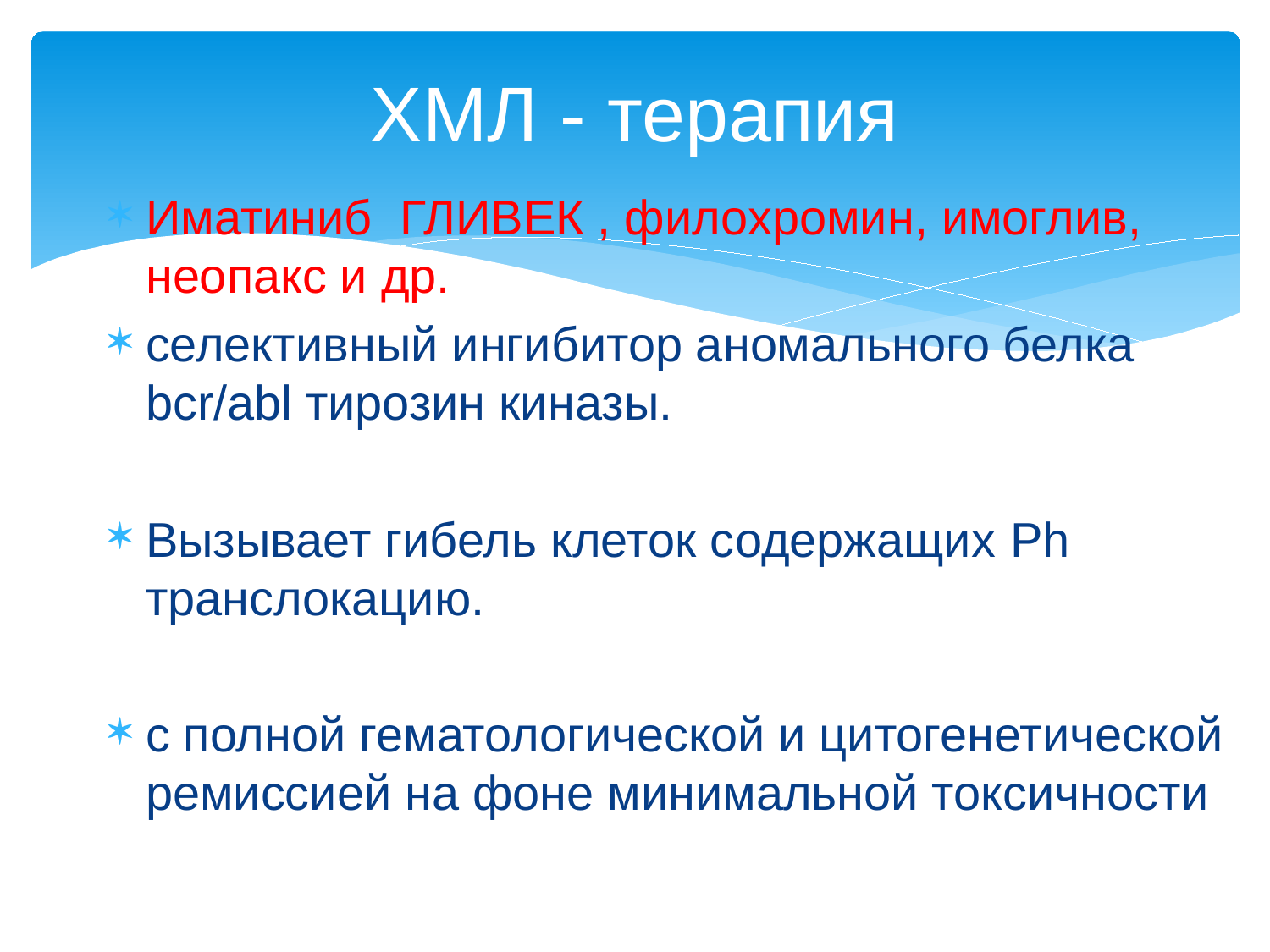

# ХМЛ - терапия
Иматиниб  ГЛИВЕК , филохромин, имоглив, неопакс и др.
селективный ингибитор аномального белка bcr/abl тирозин киназы.

Вызывает гибель клеток содержащих Ph транслокацию.

с полной гематологической и цитогенетической ремиссией на фоне минимальной токсичности